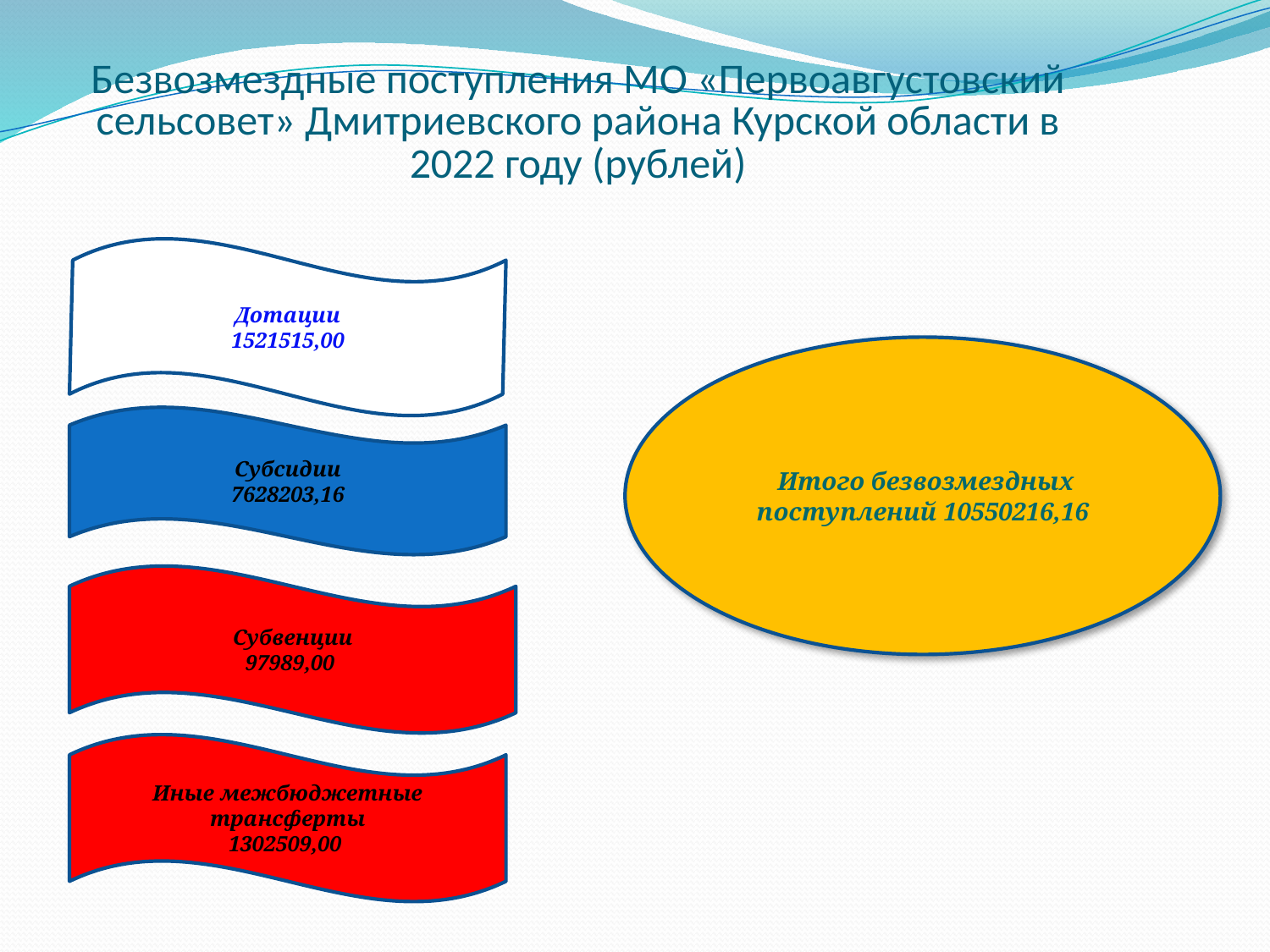

# Безвозмездные поступления МО «Первоавгустовский сельсовет» Дмитриевского района Курской области в 2022 году (рублей)

Дотации
1521515,00
 Итого безвозмездных поступлений 10550216,16
Субсидии
7628203,16
Субвенции
97989,00
Иные межбюджетные трансферты
1302509,00